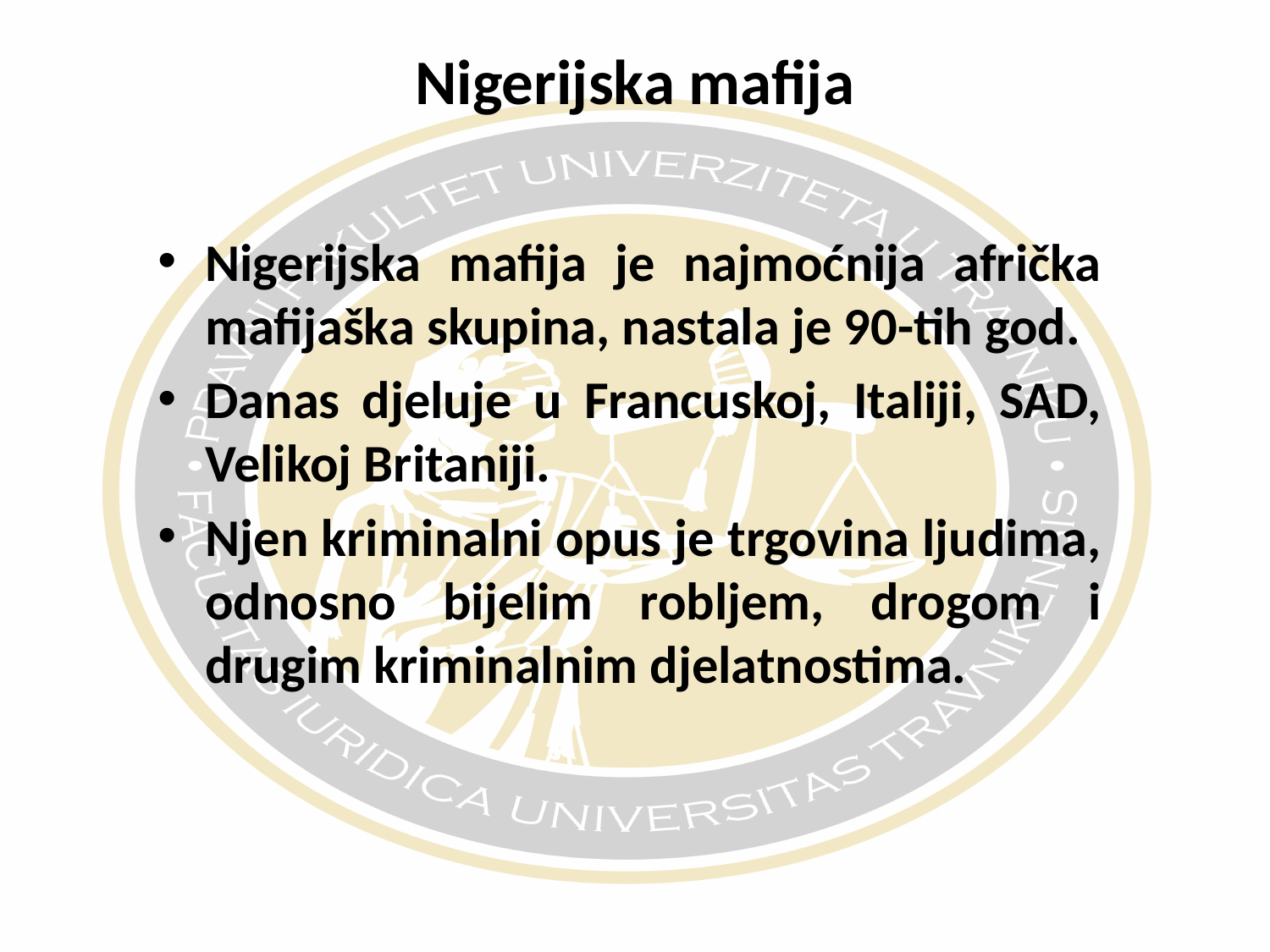

# Nigerijska mafija
Nigerijska mafija je najmoćnija afrička mafijaška skupina, nastala je 90-tih god.
Danas djeluje u Francuskoj, Italiji, SAD, Velikoj Britaniji.
Njen kriminalni opus je trgovina ljudima, odnosno bijelim robljem, drogom i drugim kriminalnim djelatnostima.